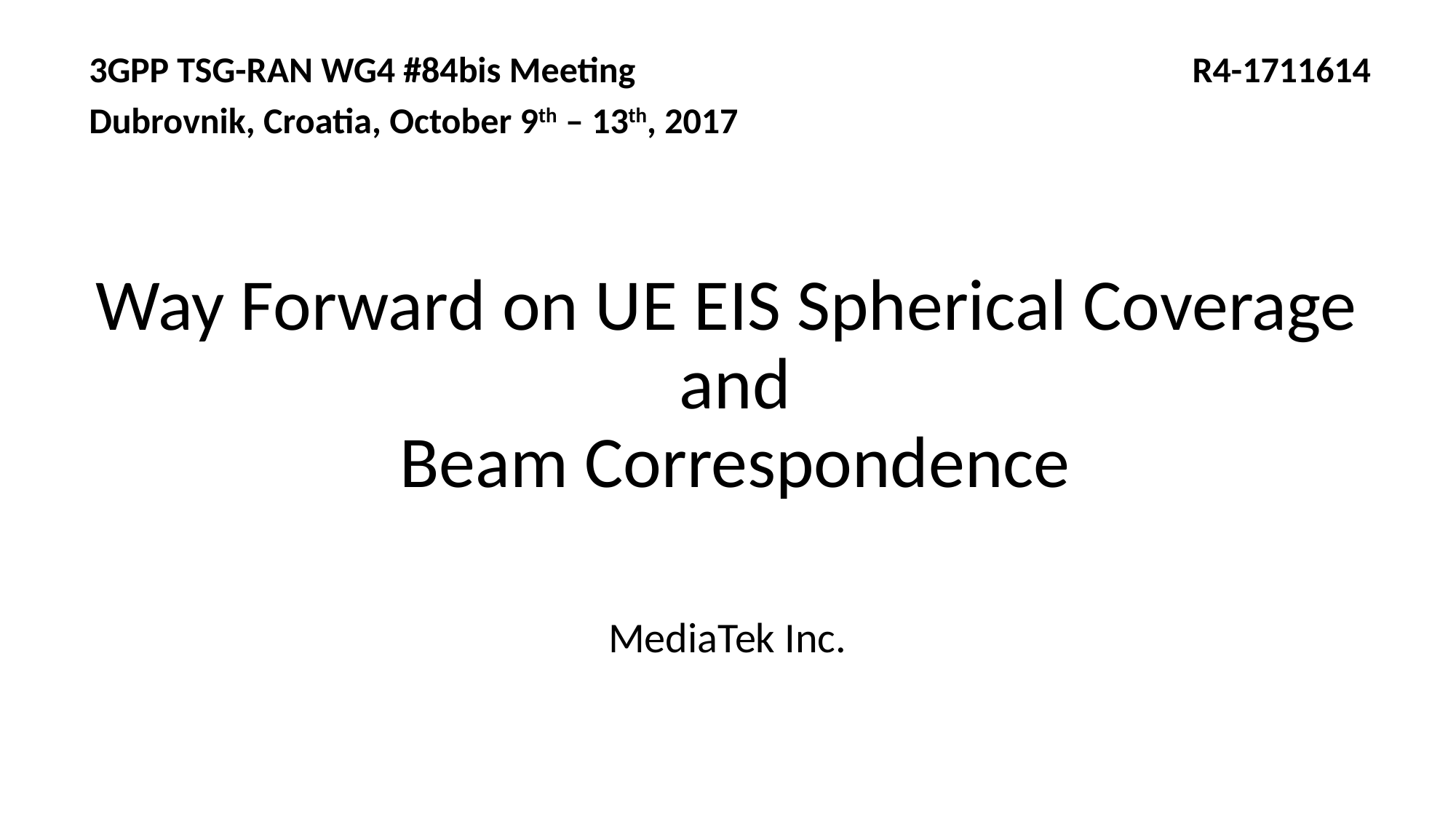

3GPP TSG-RAN WG4 #84bis Meeting                                                                    R4-1711614
Dubrovnik, Croatia, October 9th – 13th, 2017
# Way Forward on UE EIS Spherical Coverage and Beam Correspondence
MediaTek Inc.